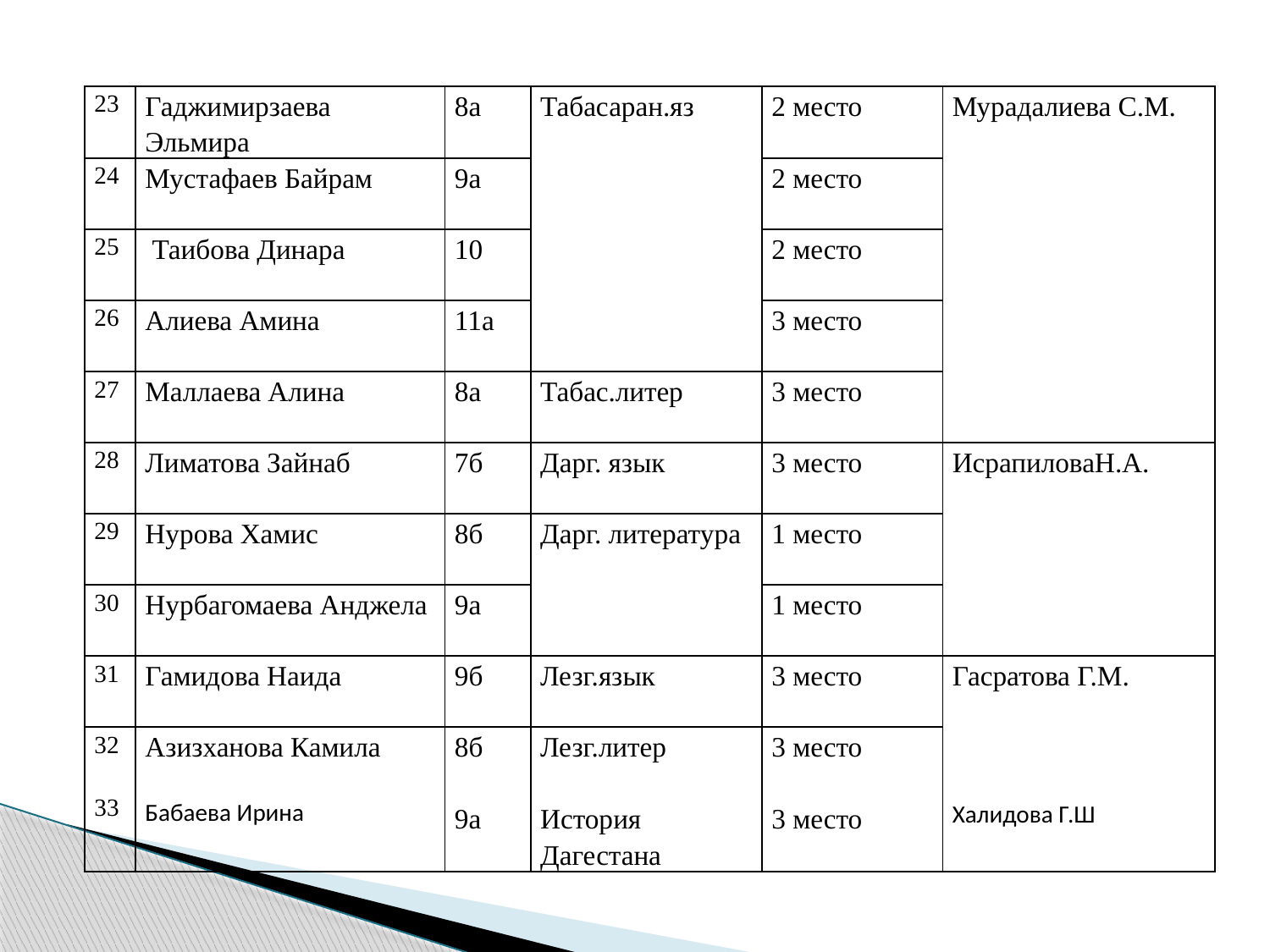

| 23 | Гаджимирзаева Эльмира | 8а | Табасаран.яз | 2 место | Мурадалиева С.М. |
| --- | --- | --- | --- | --- | --- |
| 24 | Мустафаев Байрам | 9а |  | 2 место |  |
| 25 | Таибова Динара | 10 |  | 2 место |  |
| 26 | Алиева Амина | 11а |  | 3 место |  |
| 27 | Маллаева Алина | 8а | Табас.литер | 3 место |  |
| 28 | Лиматова Зайнаб | 7б | Дарг. язык | 3 место | ИсрапиловаН.А. |
| 29 | Нурова Хамис | 8б | Дарг. литература | 1 место |  |
| 30 | Нурбагомаева Анджела | 9а |  | 1 место |  |
| 31 | Гамидова Наида | 9б | Лезг.язык | 3 место | Гасратова Г.М. Халидова Г.Ш |
| 32 33 | Азизханова Камила Бабаева Ирина | 8б 9а | Лезг.литер История Дагестана | 3 место 3 место |  |